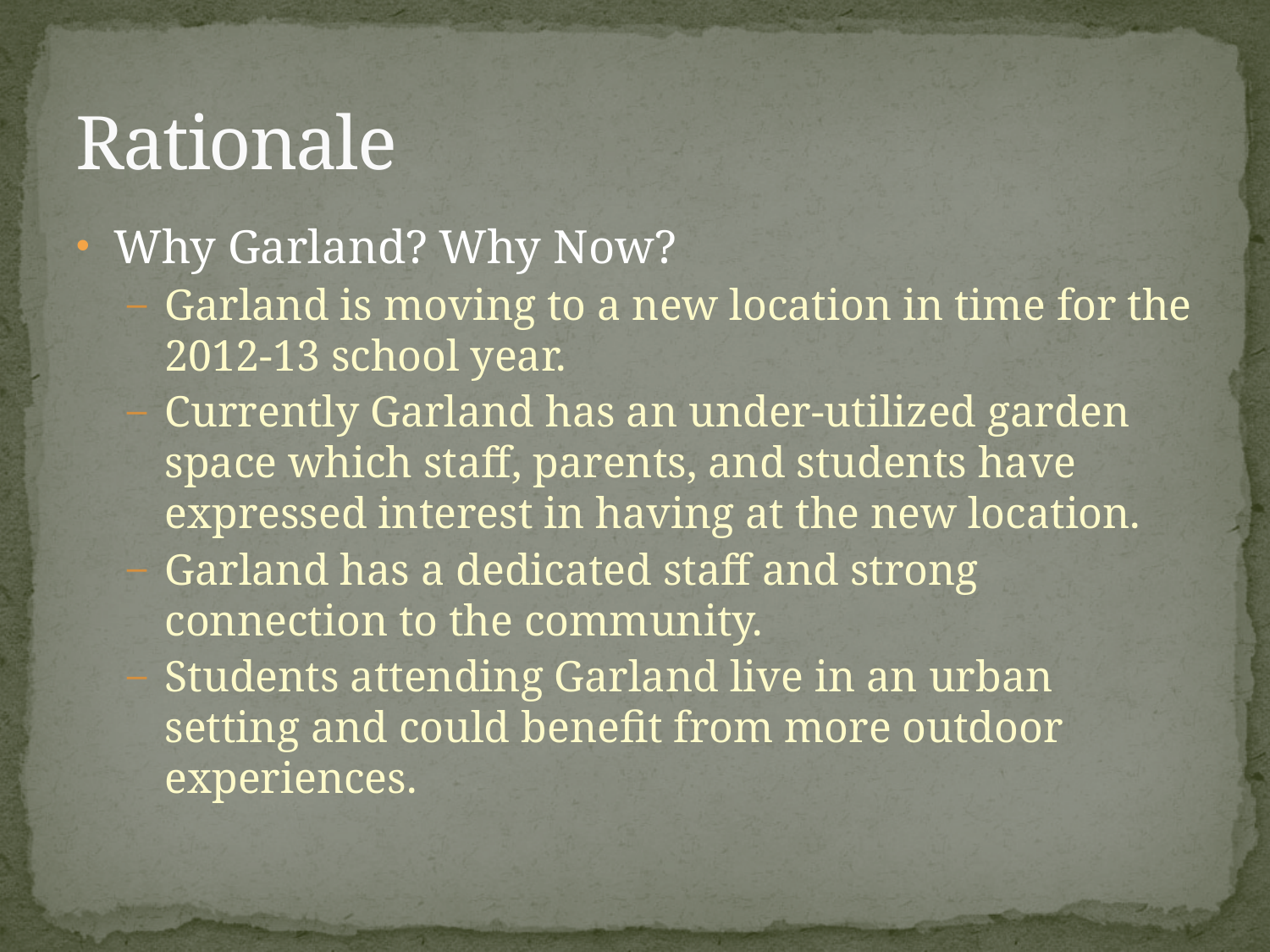

# Rationale
Why Garland? Why Now?
Garland is moving to a new location in time for the 2012-13 school year.
Currently Garland has an under-utilized garden space which staff, parents, and students have expressed interest in having at the new location.
Garland has a dedicated staff and strong connection to the community.
Students attending Garland live in an urban setting and could benefit from more outdoor experiences.